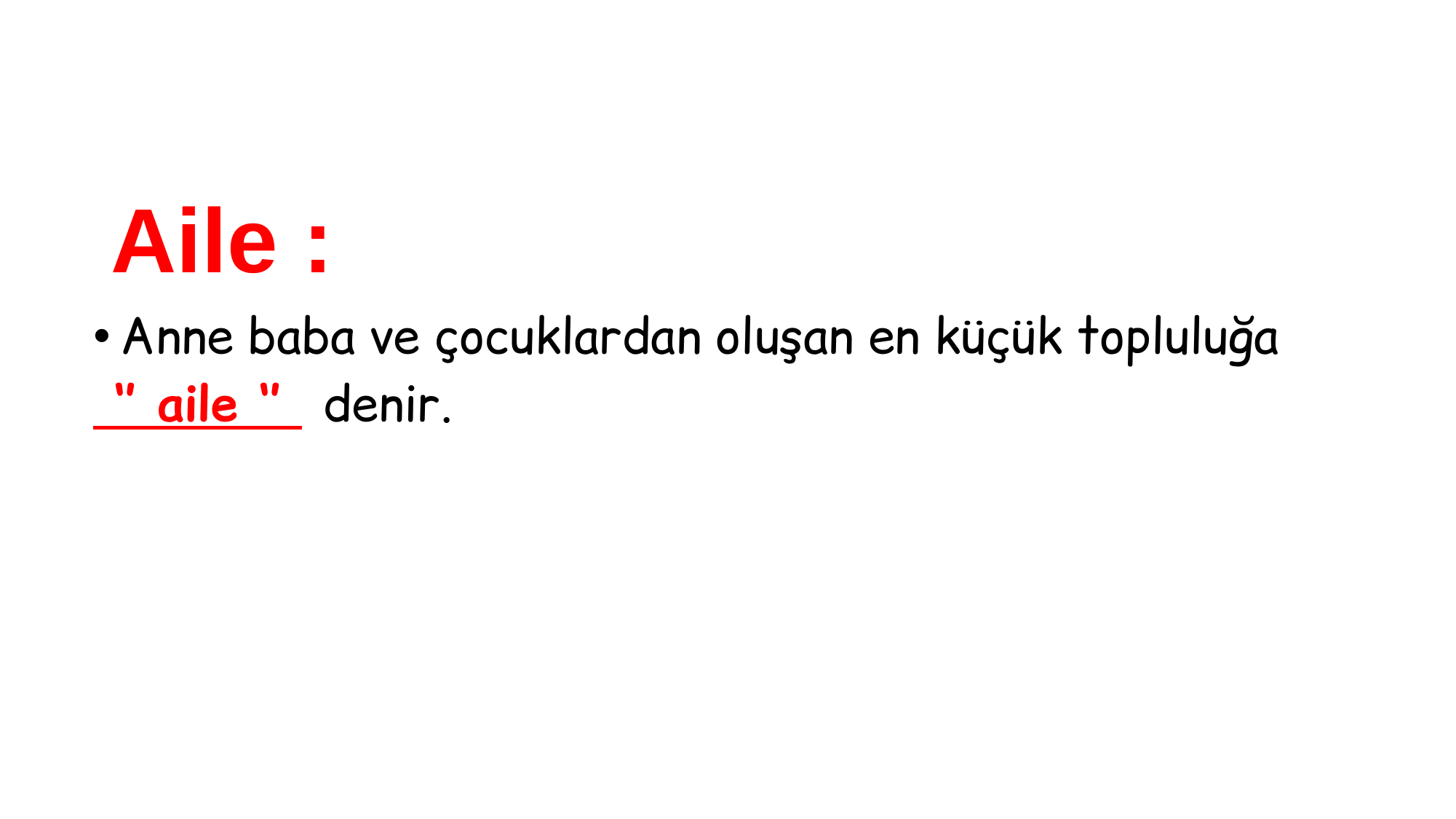

# Aile :
Anne baba ve çocuklardan oluşan en küçük topluluğa
 ‘’ aile ‘’  denir.